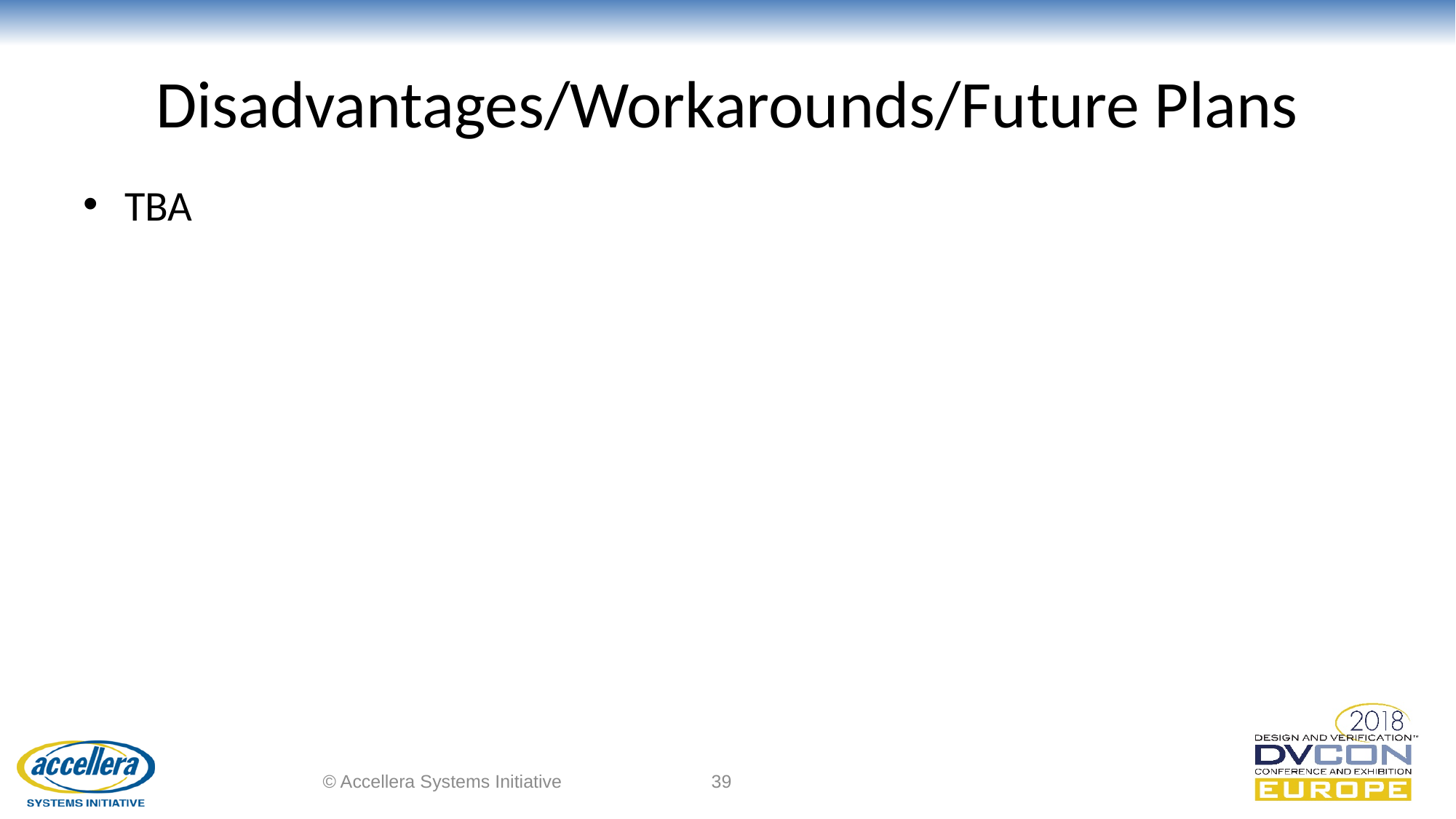

# Disadvantages/Workarounds/Future Plans
TBA
© Accellera Systems Initiative
39